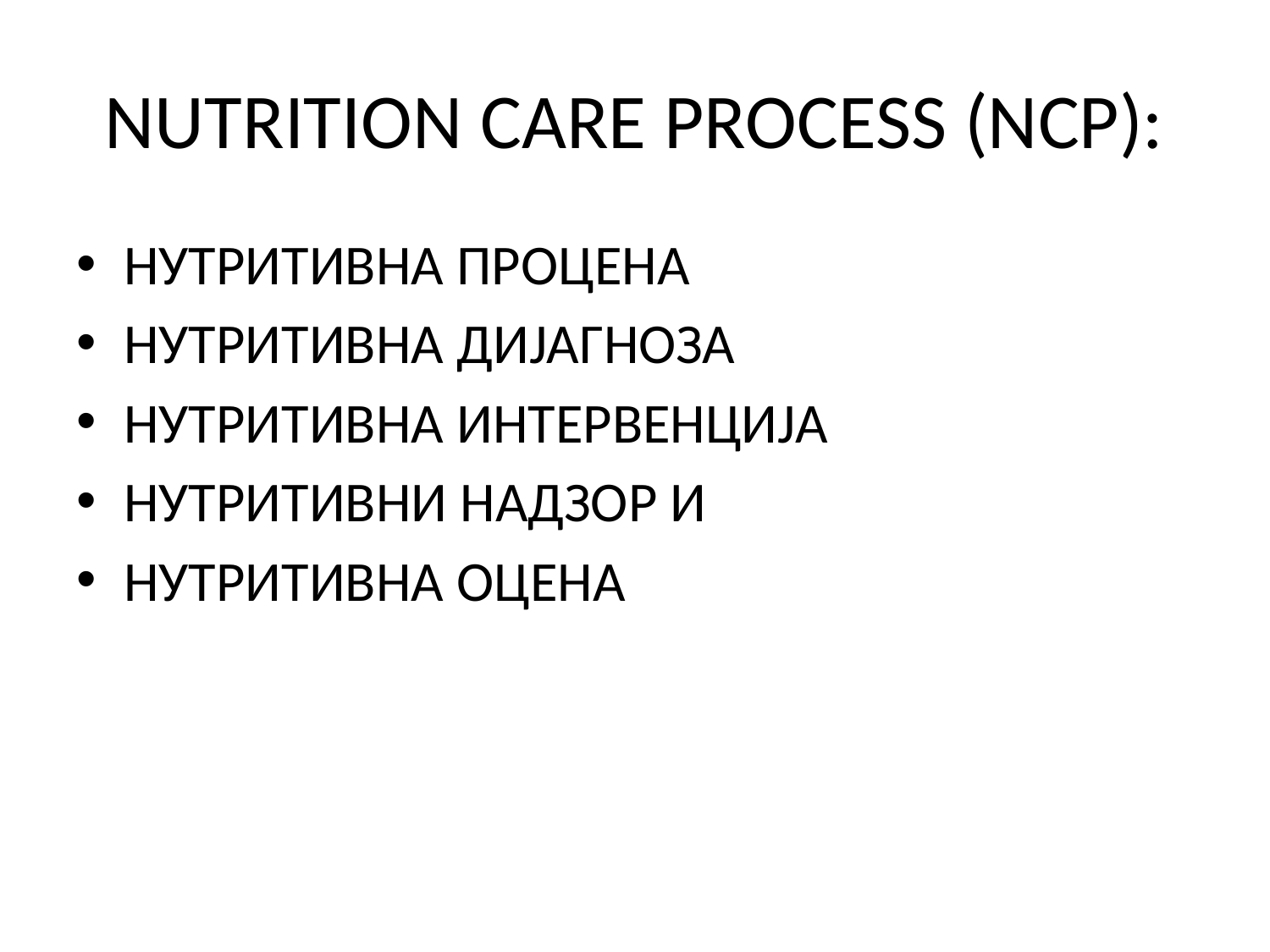

# NUTRITION CARE PROCESS (NCP):
НУТРИТИВНА ПРОЦЕНА
НУТРИТИВНА ДИЈАГНОЗА
НУТРИТИВНА ИНТЕРВЕНЦИЈА
НУТРИТИВНИ НАДЗОР И
НУТРИТИВНА ОЦЕНА